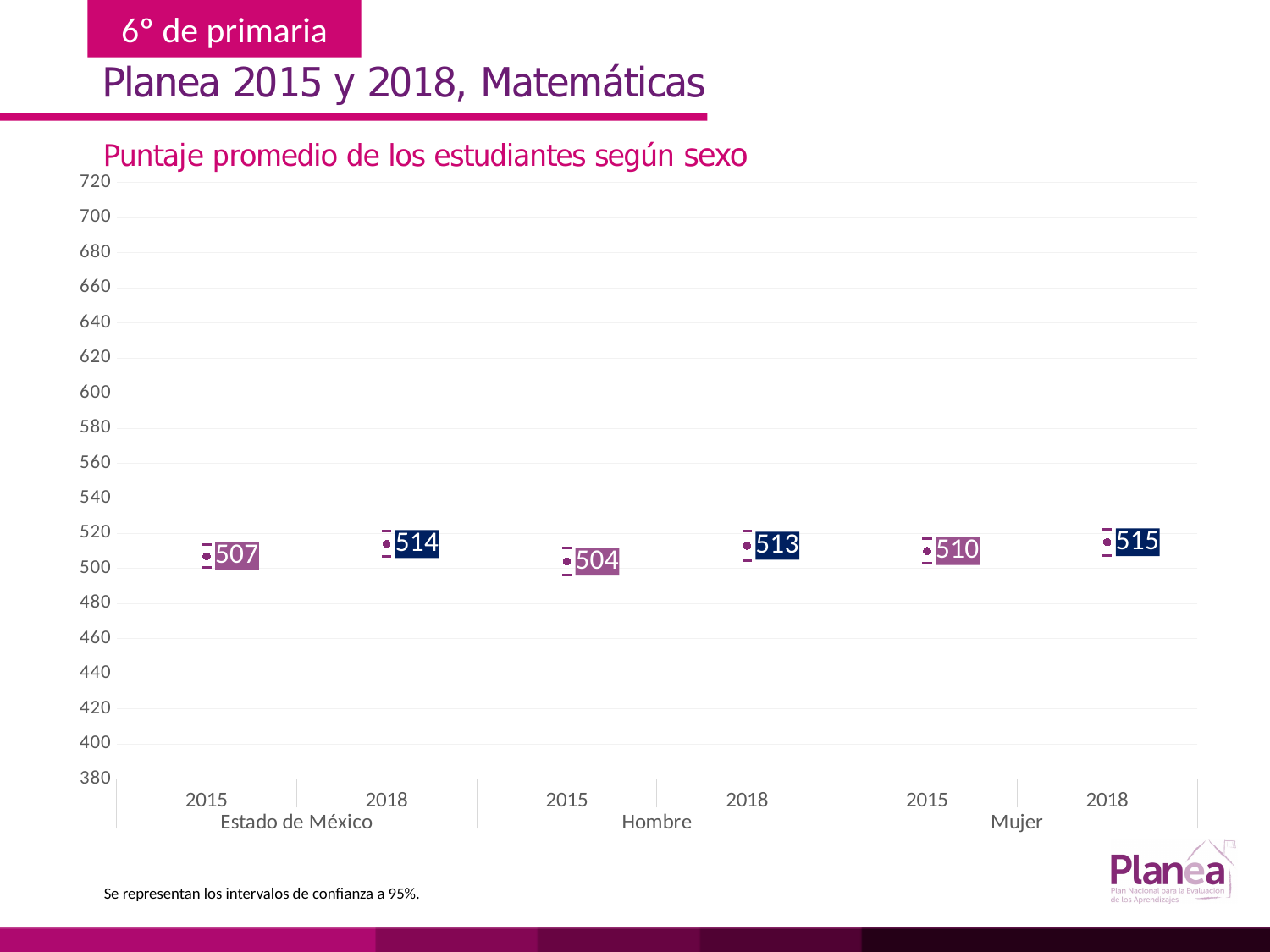

Planea 2015 y 2018, Matemáticas

Puntaje promedio de los estudiantes según sexo

### Chart

| Category |  |  |  |
|---|---|---|---|
| 2015 | 500.433 | 513.567 | 507.0 |
| 2018 | 506.836 | 521.164 | 514.0 |
| 2015 | 496.239 | 511.761 | 504.0 |
| 2018 | 504.642 | 521.358 | 513.0 |
| 2015 | 503.035 | 516.965 | 510.0 |
| 2018 | 507.438 | 522.562 | 515.0 |
Se representan los intervalos de confianza a 95%.